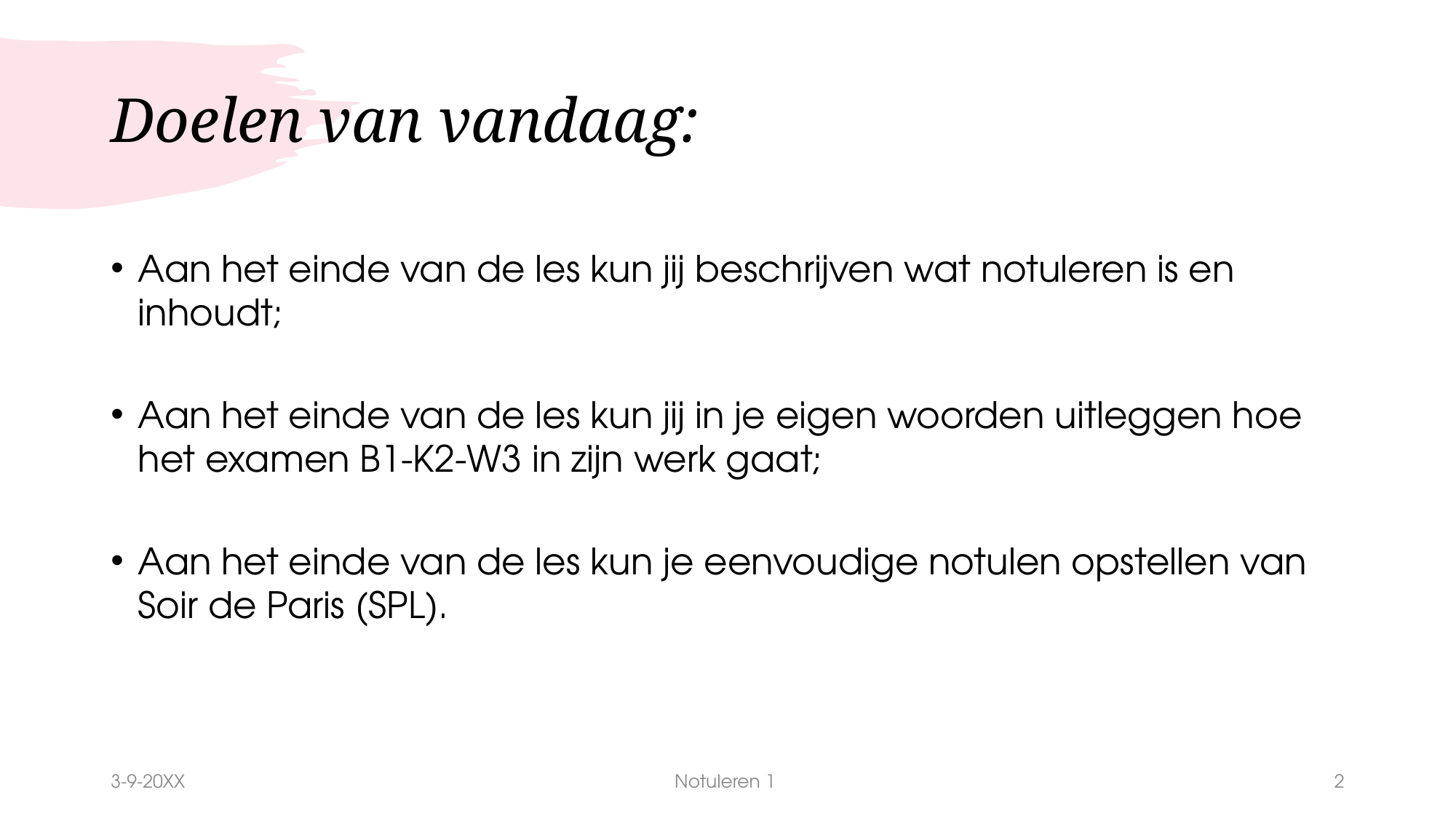

# Doelen van vandaag:
Aan het einde van de les kun jij beschrijven wat notuleren is en inhoudt;
Aan het einde van de les kun jij in je eigen woorden uitleggen hoe het examen B1-K2-W3 in zijn werk gaat;
Aan het einde van de les kun je eenvoudige notulen opstellen van Soir de Paris (SPL).
3-9-20XX
Notuleren 1
2